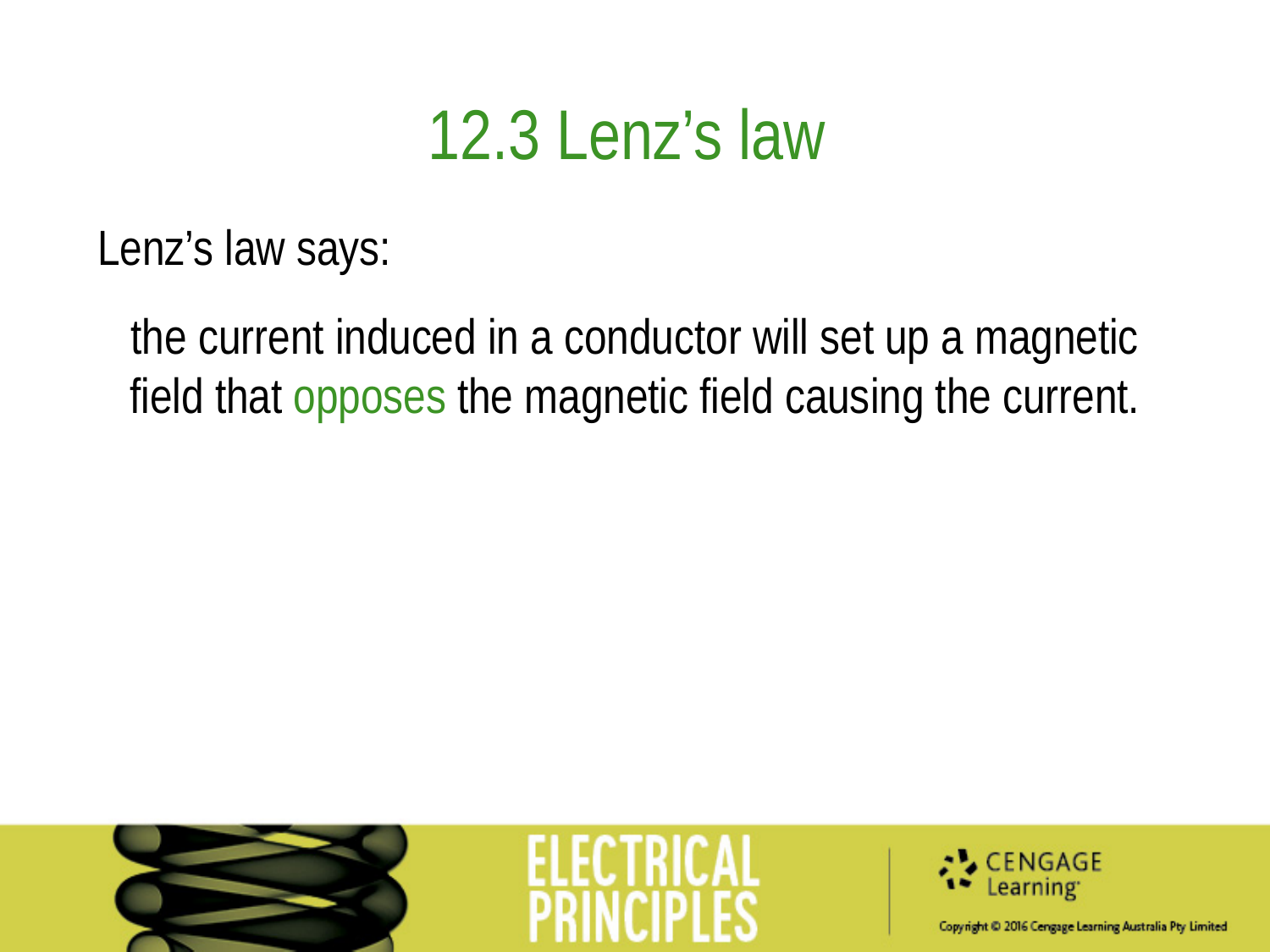

12.3 Lenz’s law
Lenz’s law says:

the current induced in a conductor will set up a magnetic field that opposes the magnetic field causing the current.